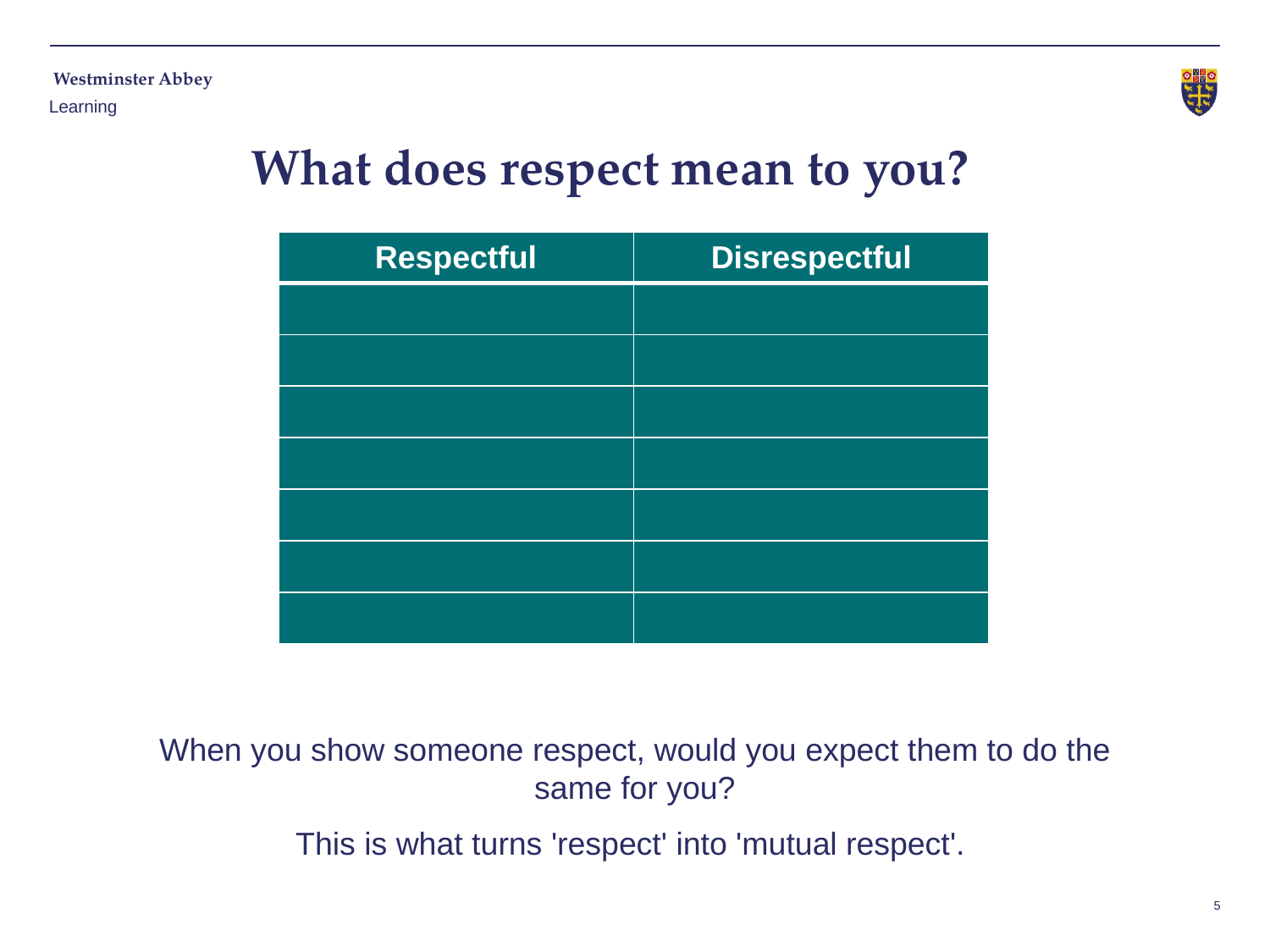

Learning
# What does respect mean to you?
| Respectful | Disrespectful |
| --- | --- |
|  |  |
|  |  |
|  |  |
|  |  |
|  |  |
|  |  |
|  |  |
When you show someone respect, would you expect them to do the same for you?
This is what turns 'respect' into 'mutual respect'.

5